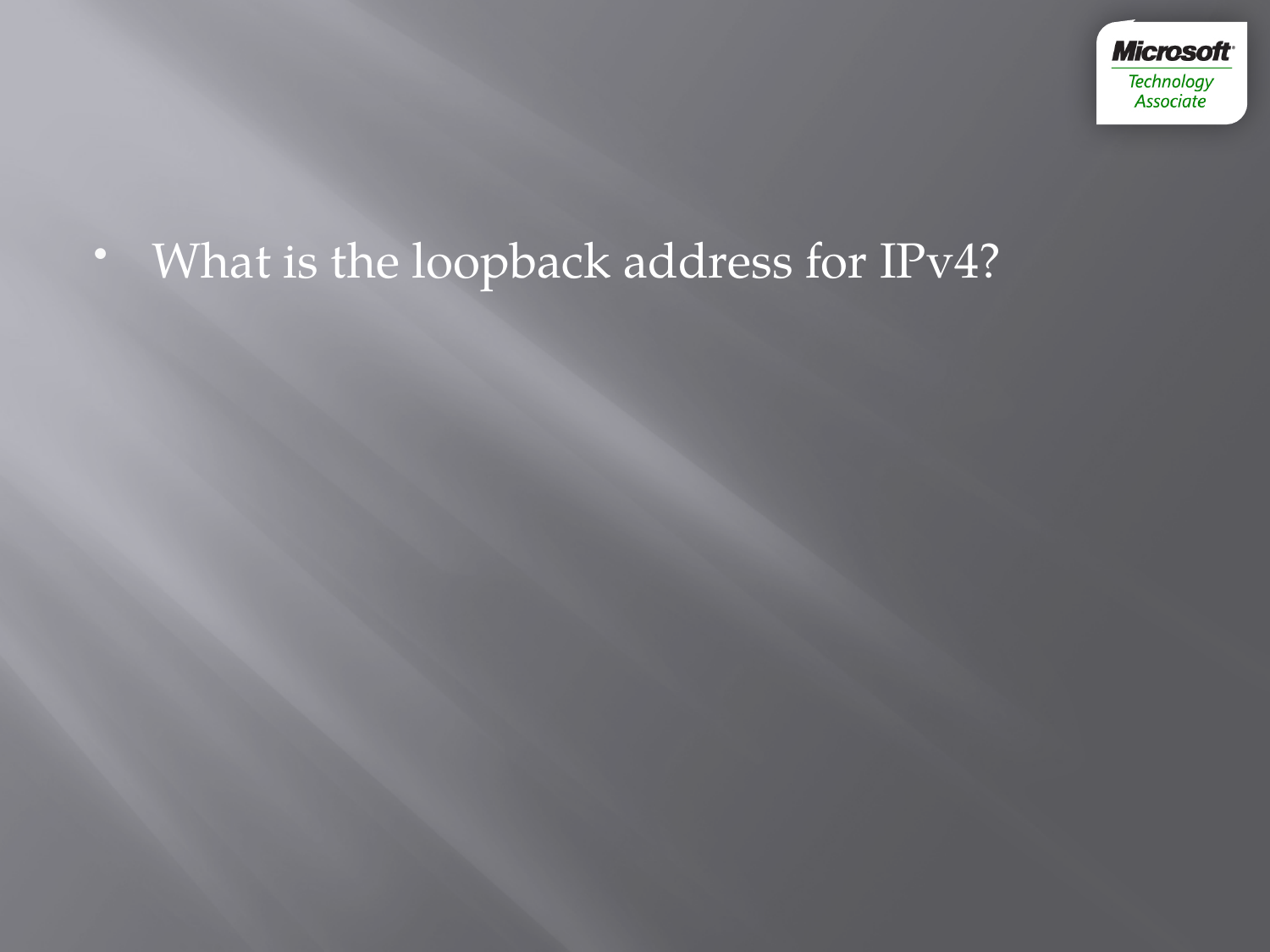

#
What is the loopback address for IPv4?